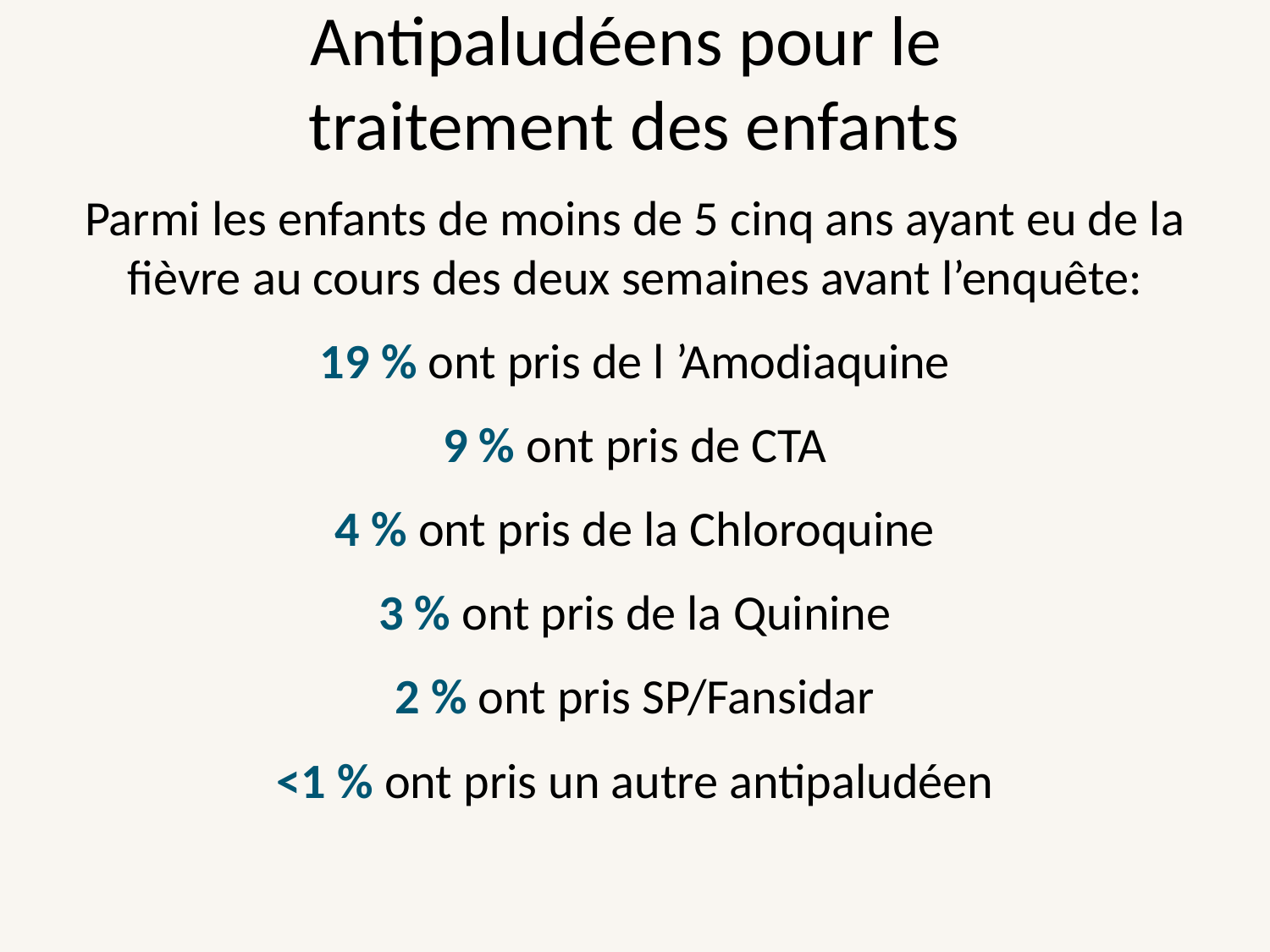

# Antipaludéens pour le traitement des enfants
Parmi les enfants de moins de 5 cinq ans ayant eu de la fièvre au cours des deux semaines avant l’enquête:
19 % ont pris de l ’Amodiaquine
9 % ont pris de CTA
4 % ont pris de la Chloroquine
3 % ont pris de la Quinine
2 % ont pris SP/Fansidar
 <1 % ont pris un autre antipaludéen